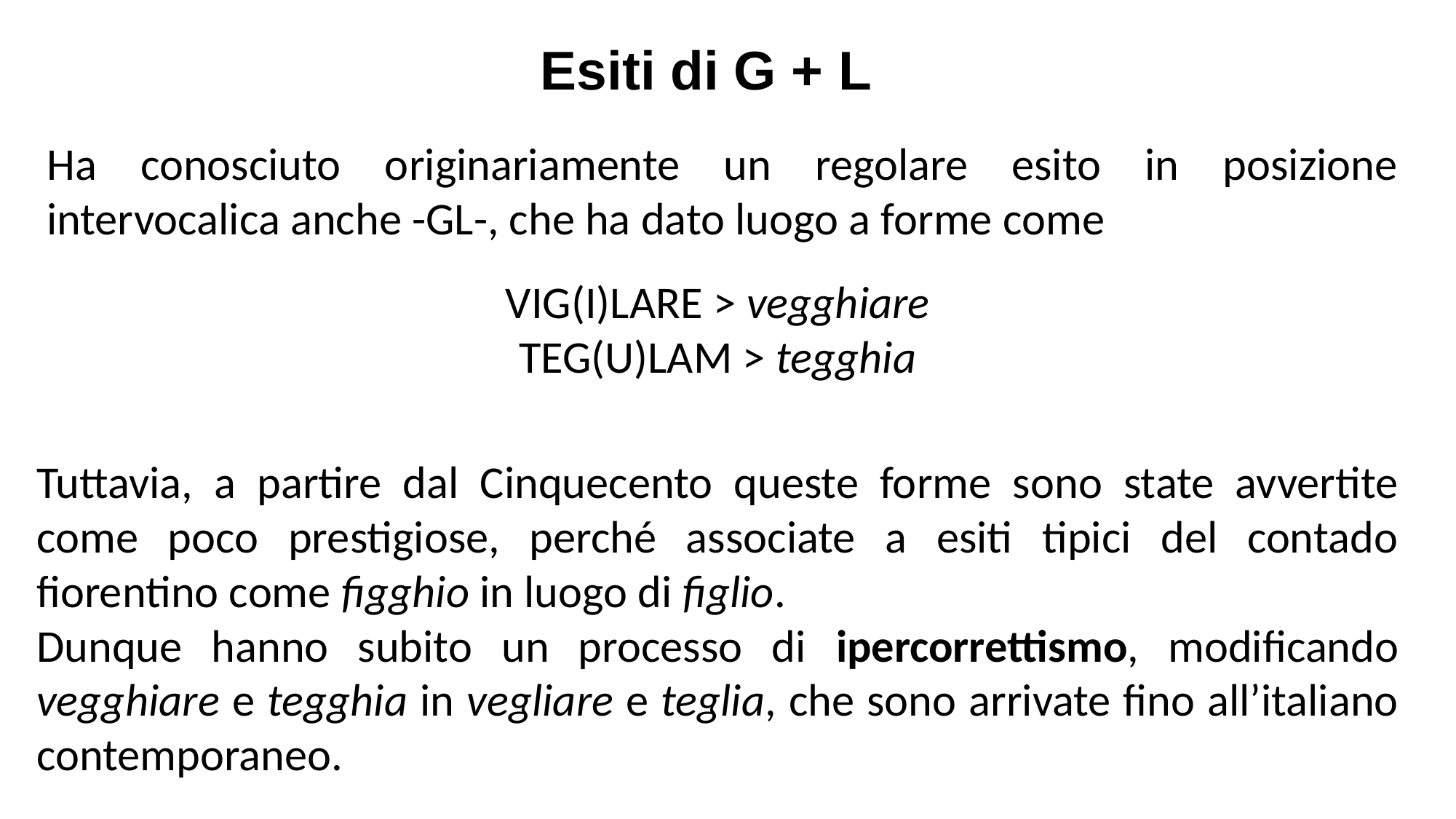

Esiti di G + L
Ha conosciuto originariamente un regolare esito in posizione intervocalica anche -GL-, che ha dato luogo a forme come

VIG(I)LARE > vegghiare
TEG(U)LAM > tegghia
Tuttavia, a partire dal Cinquecento queste forme sono state avvertite come poco prestigiose, perché associate a esiti tipici del contado fiorentino come figghio in luogo di figlio.
Dunque hanno subito un processo di ipercorrettismo, modificando vegghiare e tegghia in vegliare e teglia, che sono arrivate fino all’italiano contemporaneo.